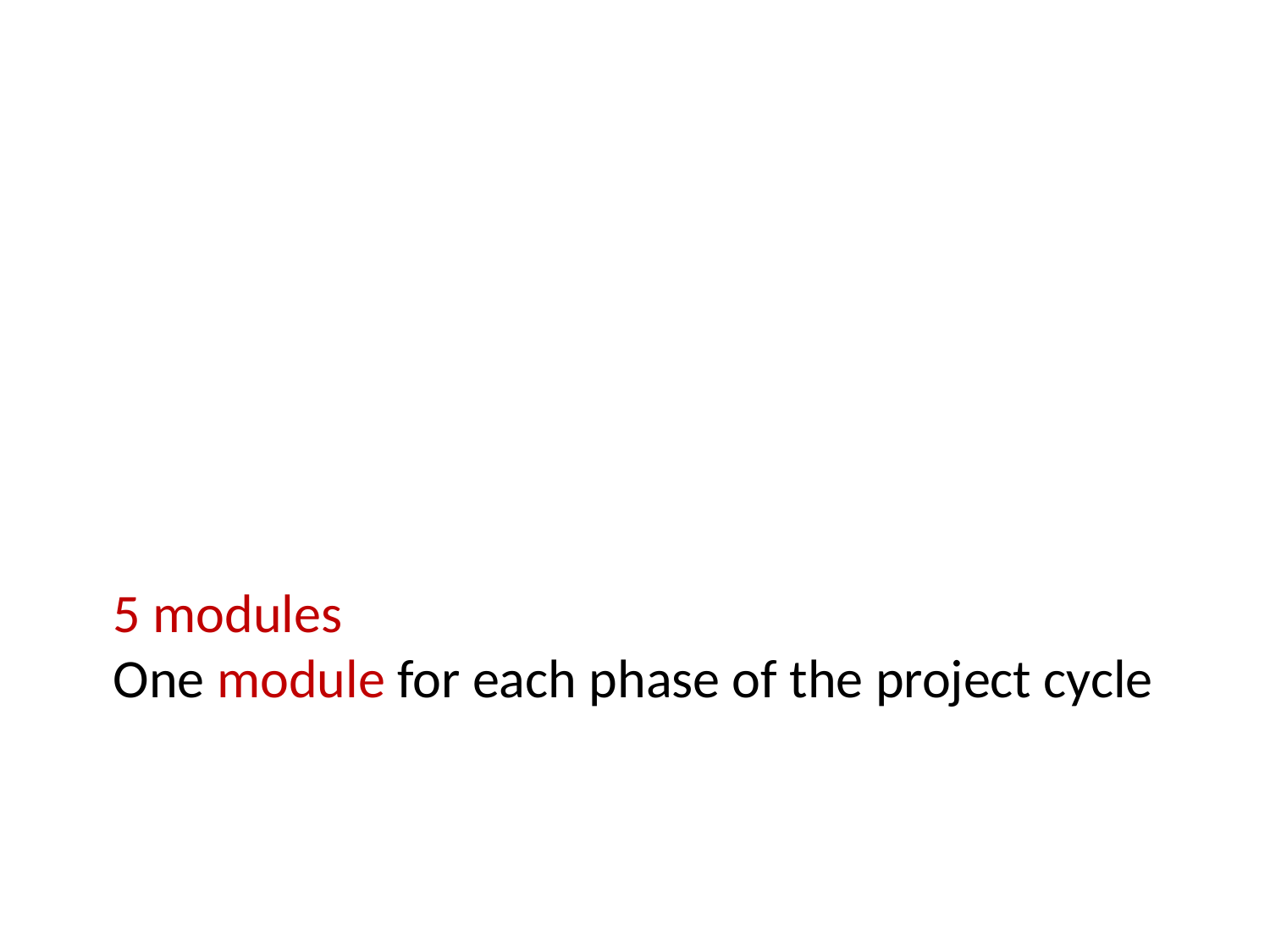

# 5 modules One module for each phase of the project cycle